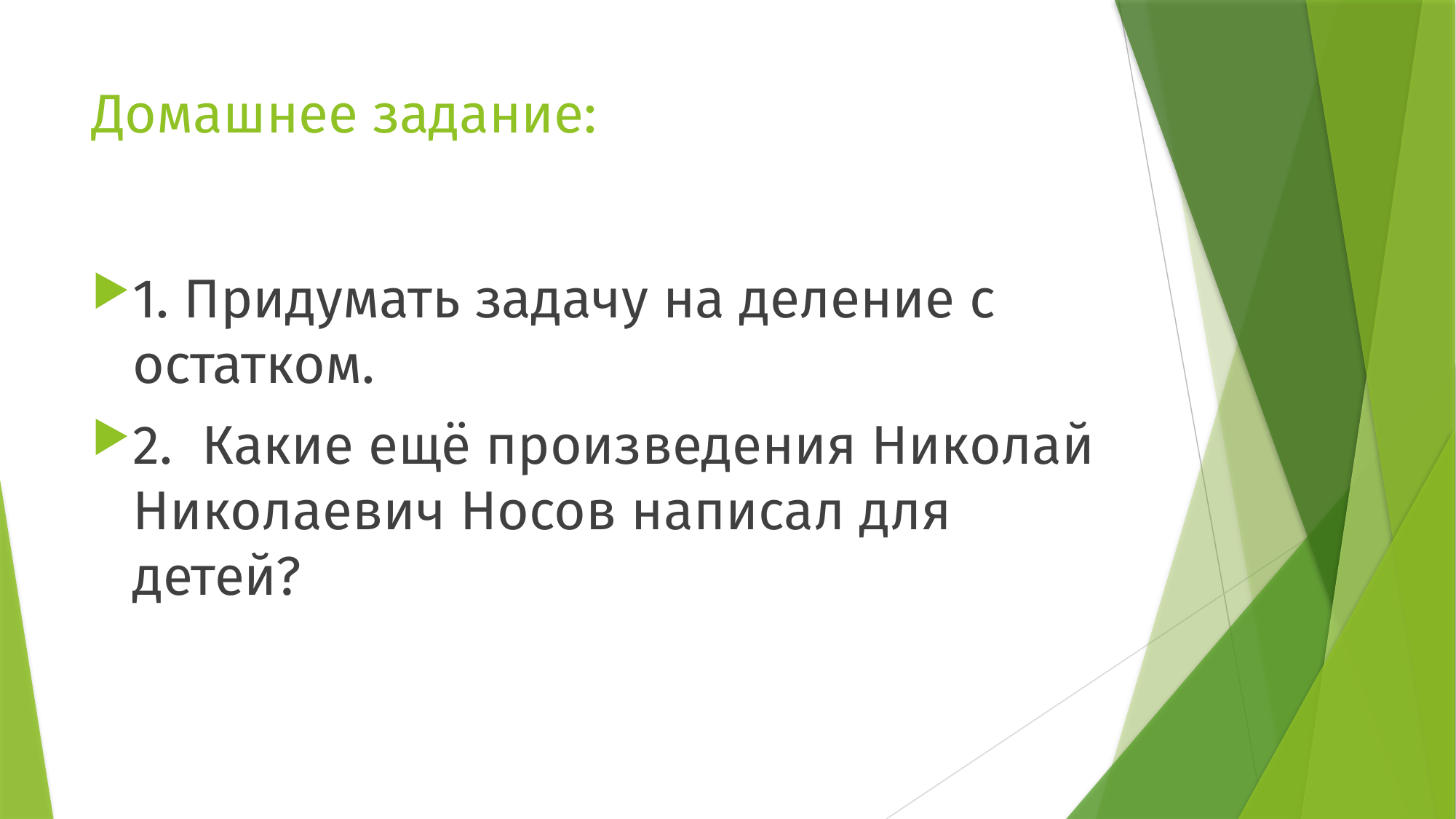

# Домашнее задание:
1. Придумать задачу на деление с остатком.
2.  Какие ещё произведения Николай Николаевич Носов написал для детей?